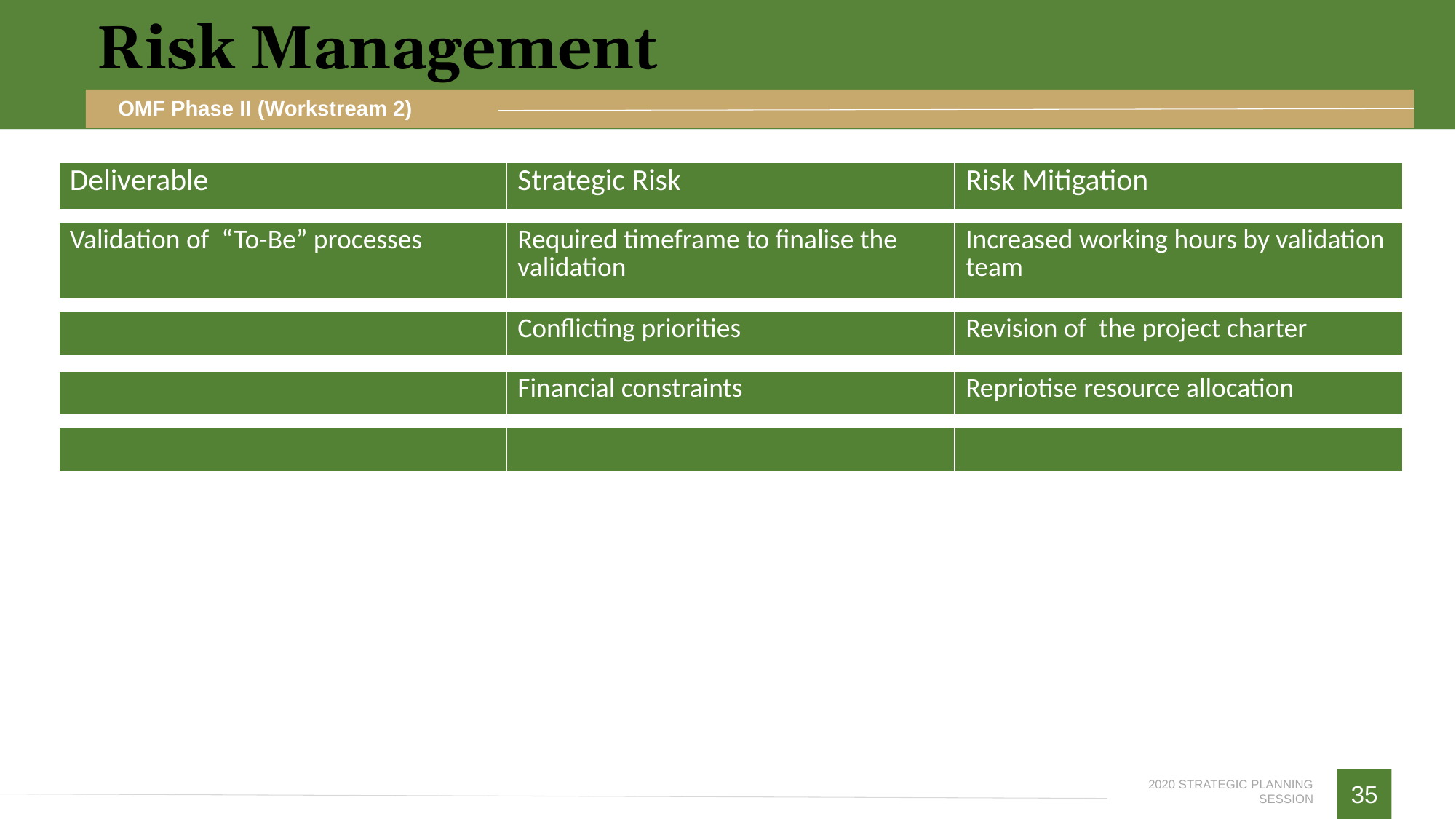

Risk Management

OMF Phase II (Workstream 2)
| Deliverable | Strategic Risk | Risk Mitigation |
| --- | --- | --- |
|  |  |  |
| Validation of “To-Be” processes | Required timeframe to finalise the validation | Increased working hours by validation team |
|  |  |  |
|  | Conflicting priorities | Revision of the project charter |
|  |  |  |
|  | Financial constraints | Repriotise resource allocation |
|  |  |  |
|  |  |  |